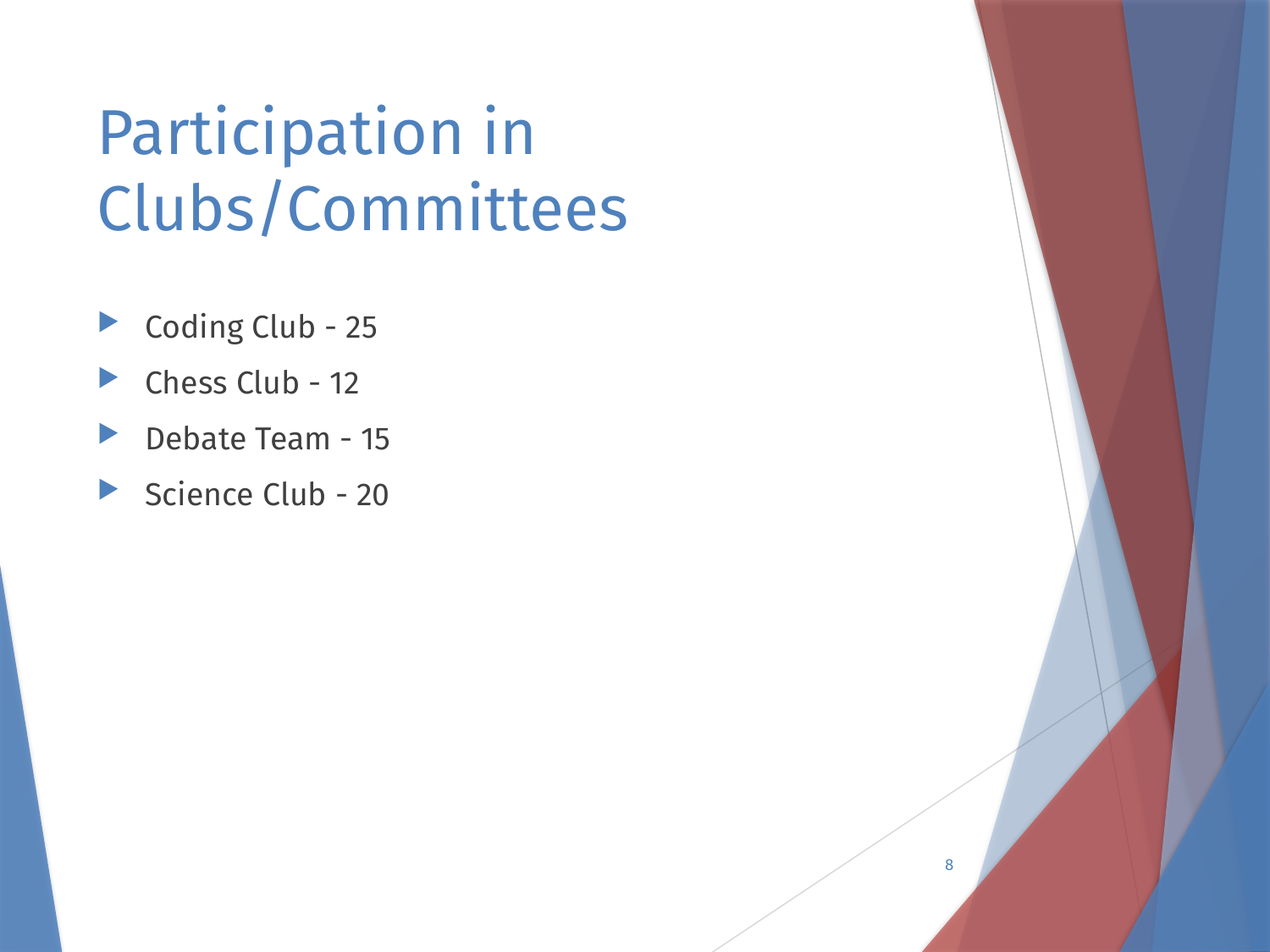

# Participation in Clubs/Committees
Coding Club - 25
Chess Club - 12
Debate Team - 15
Science Club - 20

8